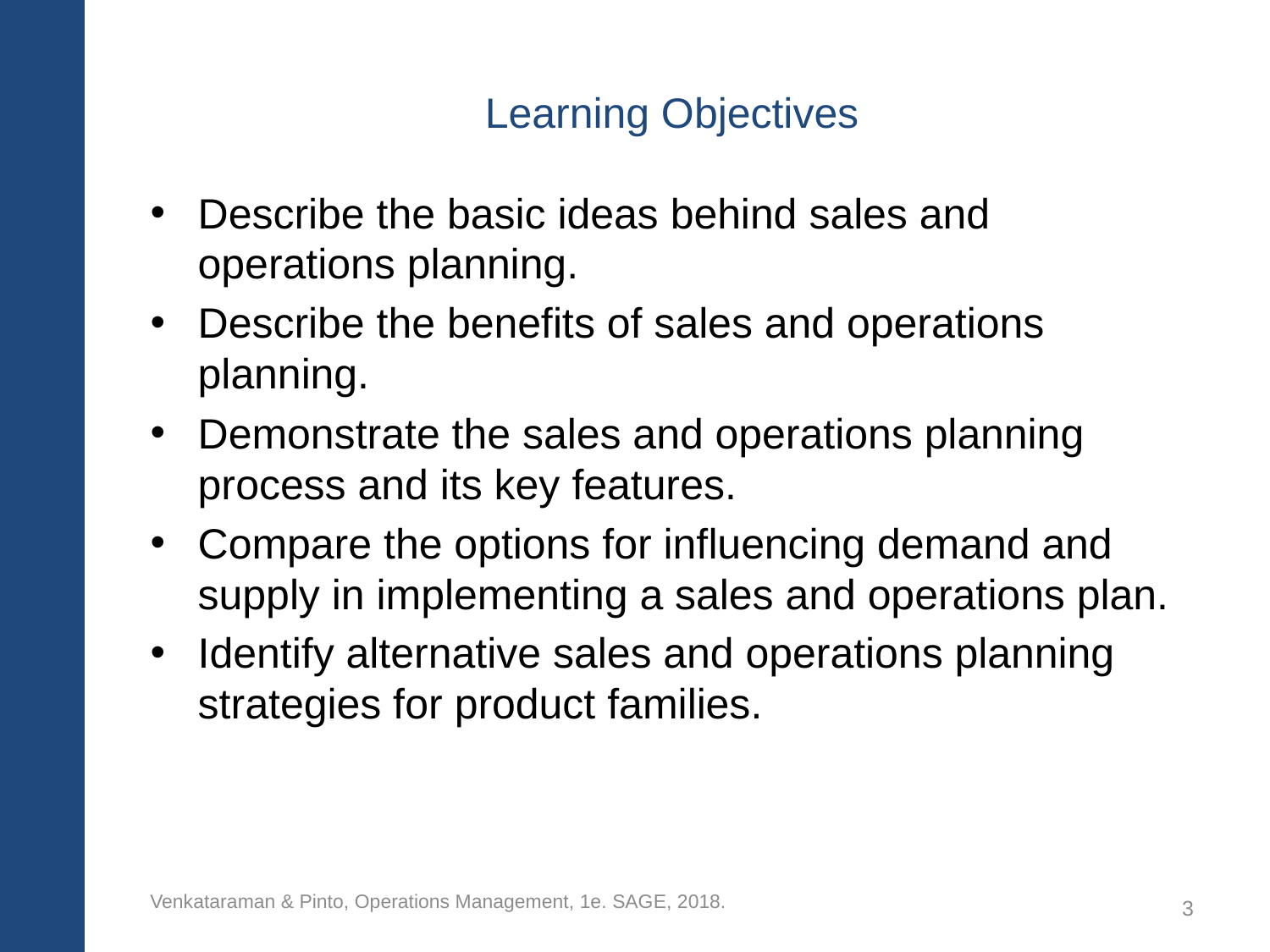

# Learning Objectives
Describe the basic ideas behind sales and operations planning.
Describe the benefits of sales and operations planning.
Demonstrate the sales and operations planning process and its key features.
Compare the options for influencing demand and supply in implementing a sales and operations plan.
Identify alternative sales and operations planning strategies for product families.
Venkataraman & Pinto, Operations Management, 1e. SAGE, 2018.
3